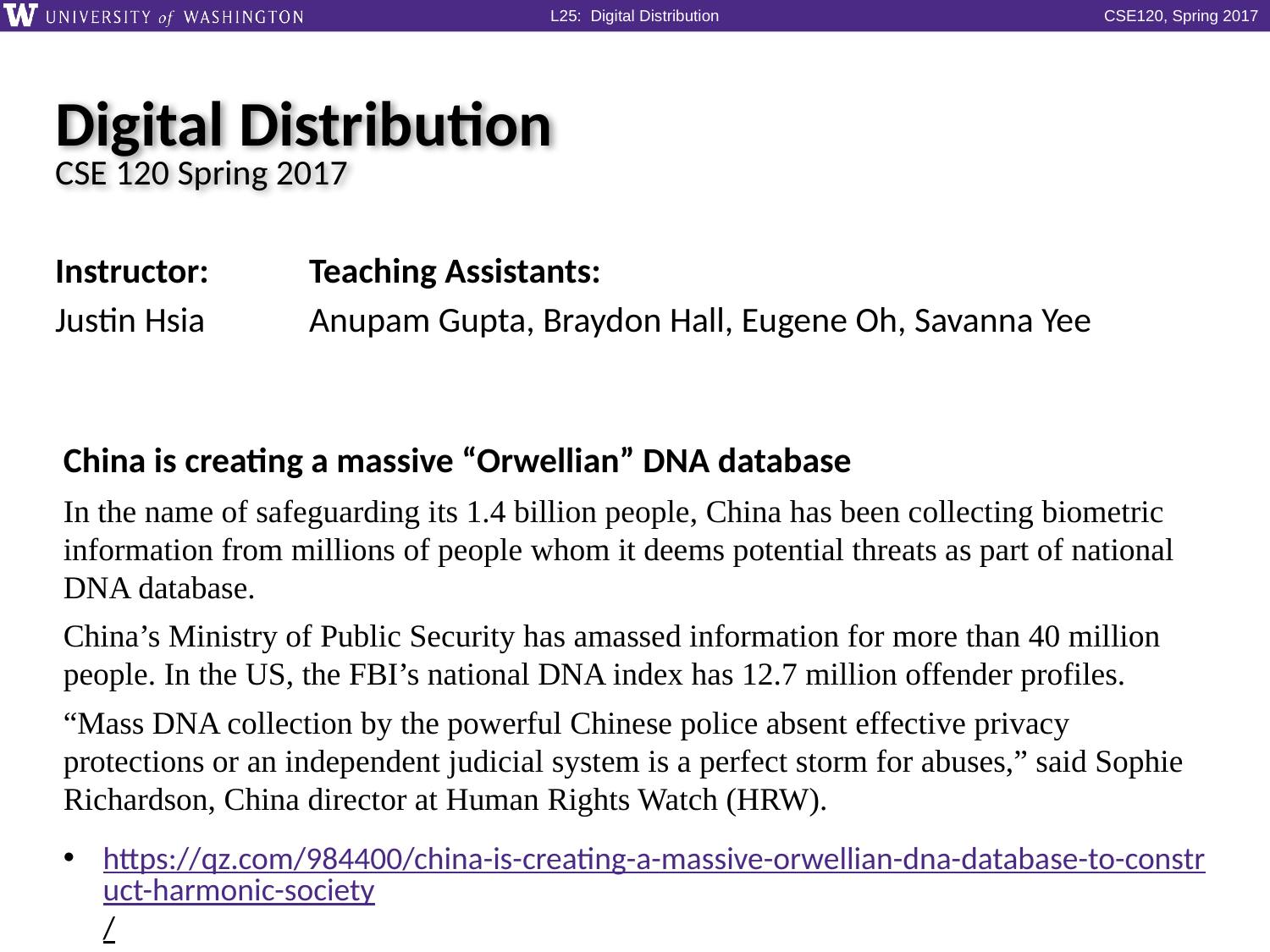

# Digital Distribution CSE 120 Spring 2017
Instructor: 	Teaching Assistants:
Justin Hsia	Anupam Gupta, Braydon Hall, Eugene Oh, Savanna Yee

China is creating a massive “Orwellian” DNA database
In the name of safeguarding its 1.4 billion people, China has been collecting biometric information from millions of people whom it deems potential threats as part of national DNA database.
China’s Ministry of Public Security has amassed information for more than 40 million people. In the US, the FBI’s national DNA index has 12.7 million offender profiles.
“Mass DNA collection by the powerful Chinese police absent effective privacy protections or an independent judicial system is a perfect storm for abuses,” said Sophie Richardson, China director at Human Rights Watch (HRW).
https://qz.com/984400/china-is-creating-a-massive-orwellian-dna-database-to-construct-harmonic-society/